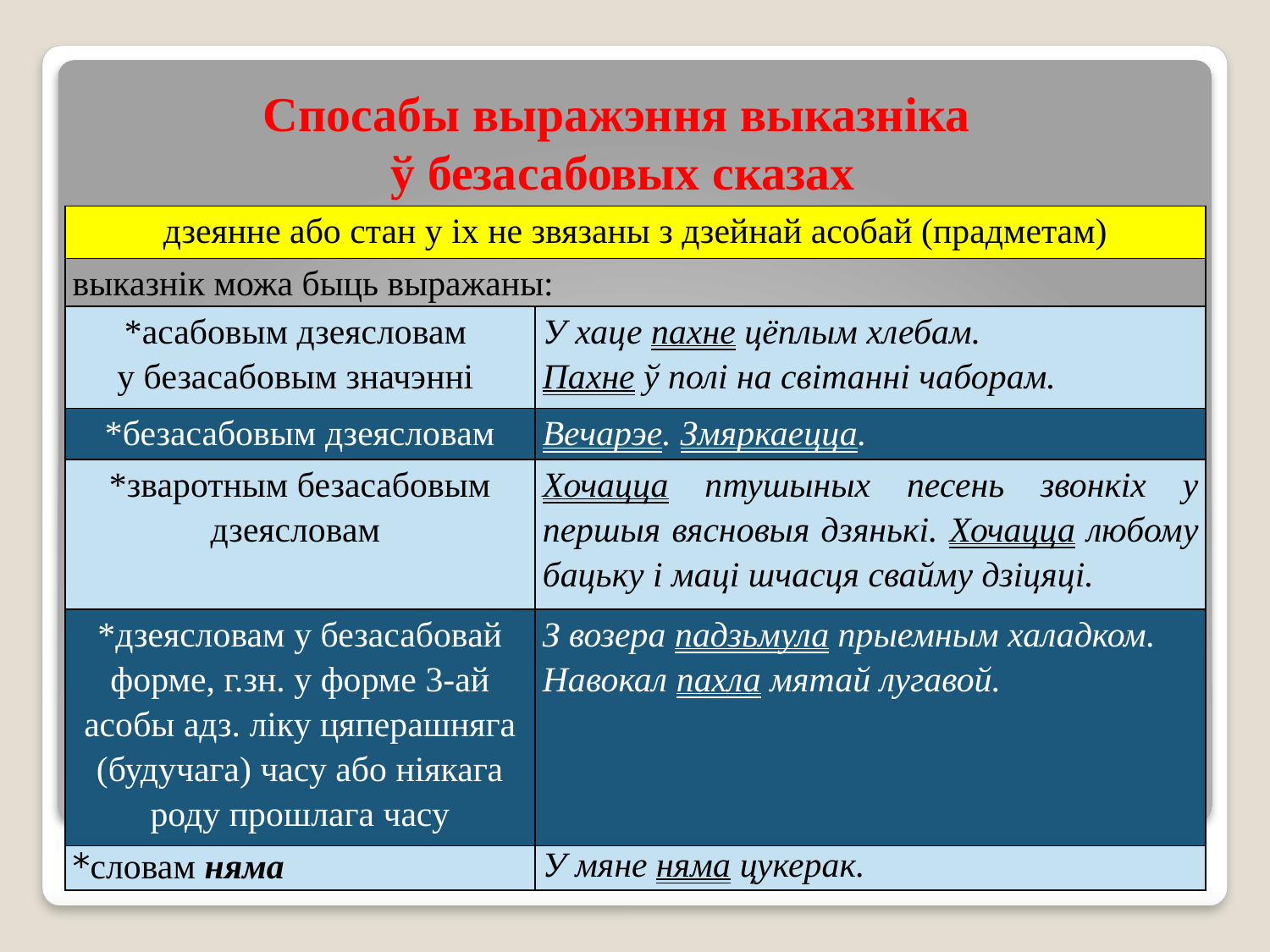

# Спосабы выражэння выказніка ў безасабовых сказах
| дзеянне або стан у іх не звязаны з дзейнай асобай (прадметам) |  |
| --- | --- |
| выказнік можа быць выражаны: |  |
| \*асабовым дзеясловам у безасабовым значэнні | У хаце пахне цёплым хлебам. Пахне ў полі на світанні чаборам. |
| \*безасабовым дзеясловам | Вечарэе. Змяркаецца. |
| \*зваротным безасабовым дзеясловам | Хочацца птушыных песень звонкіх у першыя вясновыя дзянькі. Хочацца любому бацьку і маці шчасця свайму дзіцяці. |
| \*дзеясловам у безасабовай форме, г.зн. у форме 3-ай асобы адз. ліку цяперашняга (будучага) часу або ніякага роду прошлага часу | З возера падзьмула прыемным халадком. Навокал пахла мятай лугавой. |
| \*словам няма | У мяне няма цукерак. |